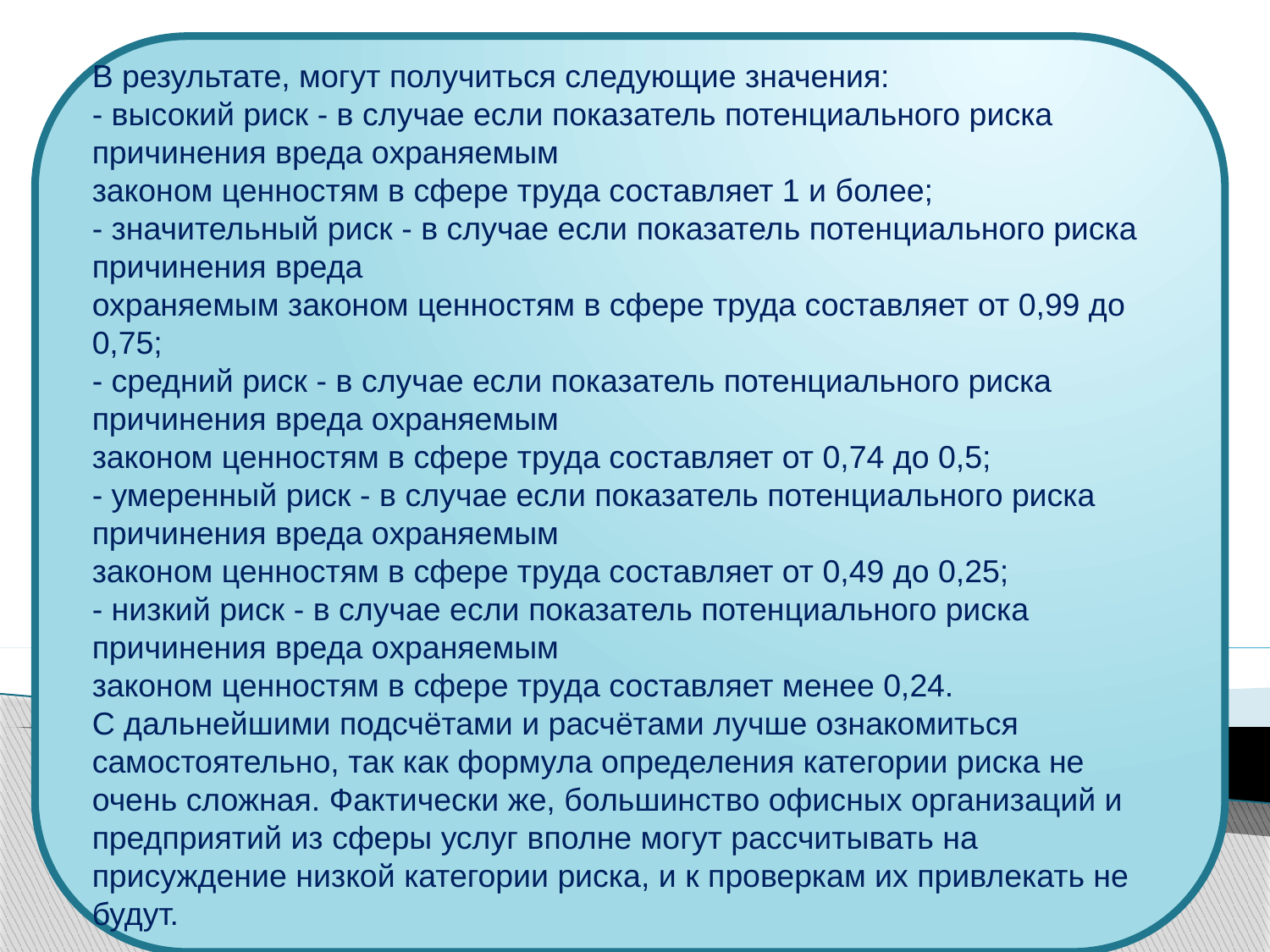

В результате, могут получиться следующие значения:
- высокий риск - в случае если показатель потенциального риска причинения вреда охраняемым 
законом ценностям в сфере труда составляет 1 и более;
- значительный риск - в случае если показатель потенциального риска причинения вреда 
охраняемым законом ценностям в сфере труда составляет от 0,99 до 0,75; 
- средний риск - в случае если показатель потенциального риска причинения вреда охраняемым 
законом ценностям в сфере труда составляет от 0,74 до 0,5; 
- умеренный риск - в случае если показатель потенциального риска причинения вреда охраняемым 
законом ценностям в сфере труда составляет от 0,49 до 0,25; 
- низкий риск - в случае если показатель потенциального риска причинения вреда охраняемым 
законом ценностям в сфере труда составляет менее 0,24. 
С дальнейшими подсчётами и расчётами лучше ознакомиться самостоятельно, так как формула определения категории риска не очень сложная. Фактически же, большинство офисных организаций и предприятий из сферы услуг вполне могут рассчитывать на присуждение низкой категории риска, и к проверкам их привлекать не будут.